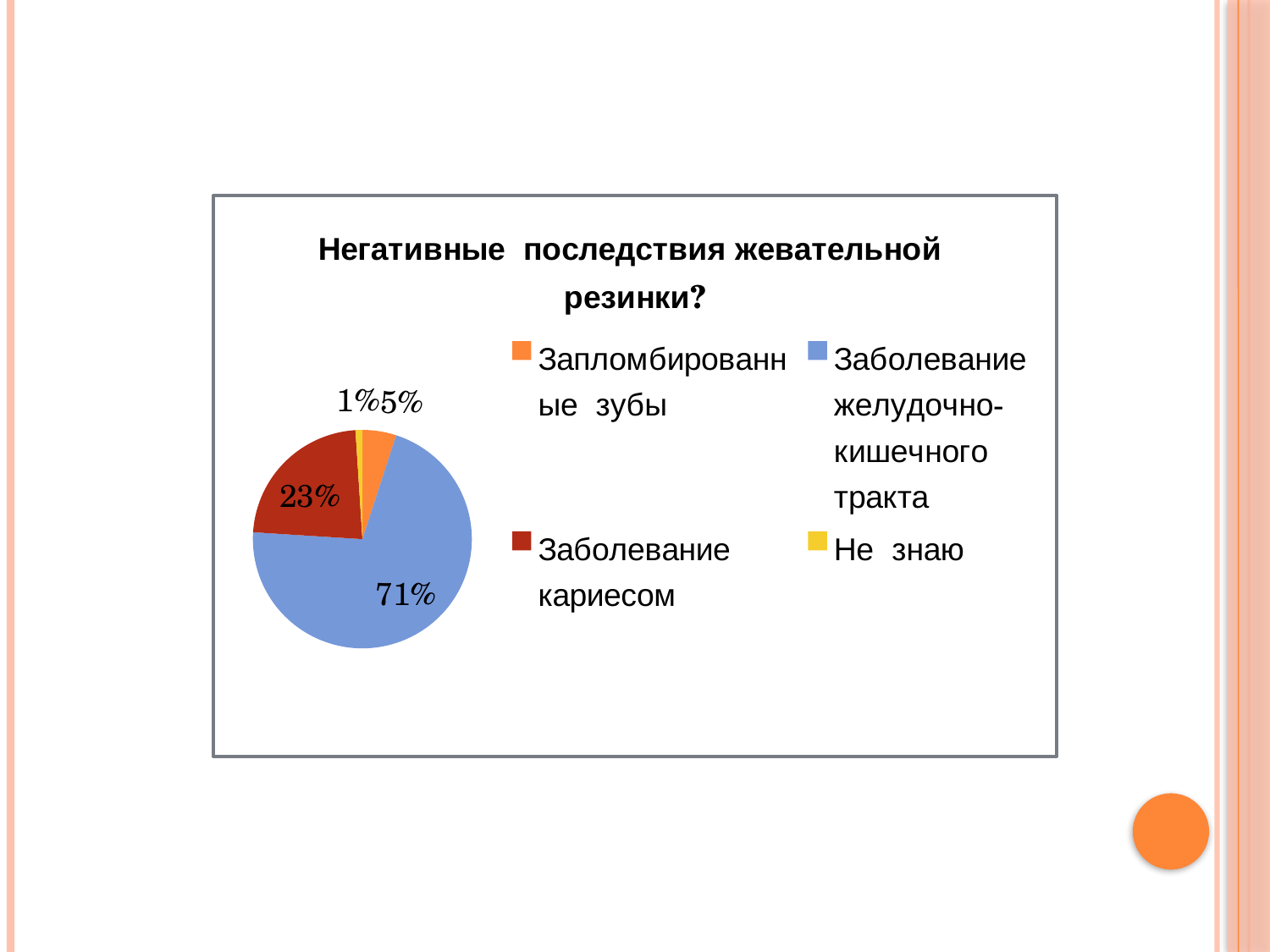

### Chart:

| Category | Негативные  последствия жевательной  резинки? |
|---|---|
| Запломбированные  зубы | 0.05 |
| Заболевание  желудочно-кишечного  тракта | 0.7100000000000006 |
| Заболевание кариесом | 0.23 |
| Не  знаю | 0.010000000000000005 |